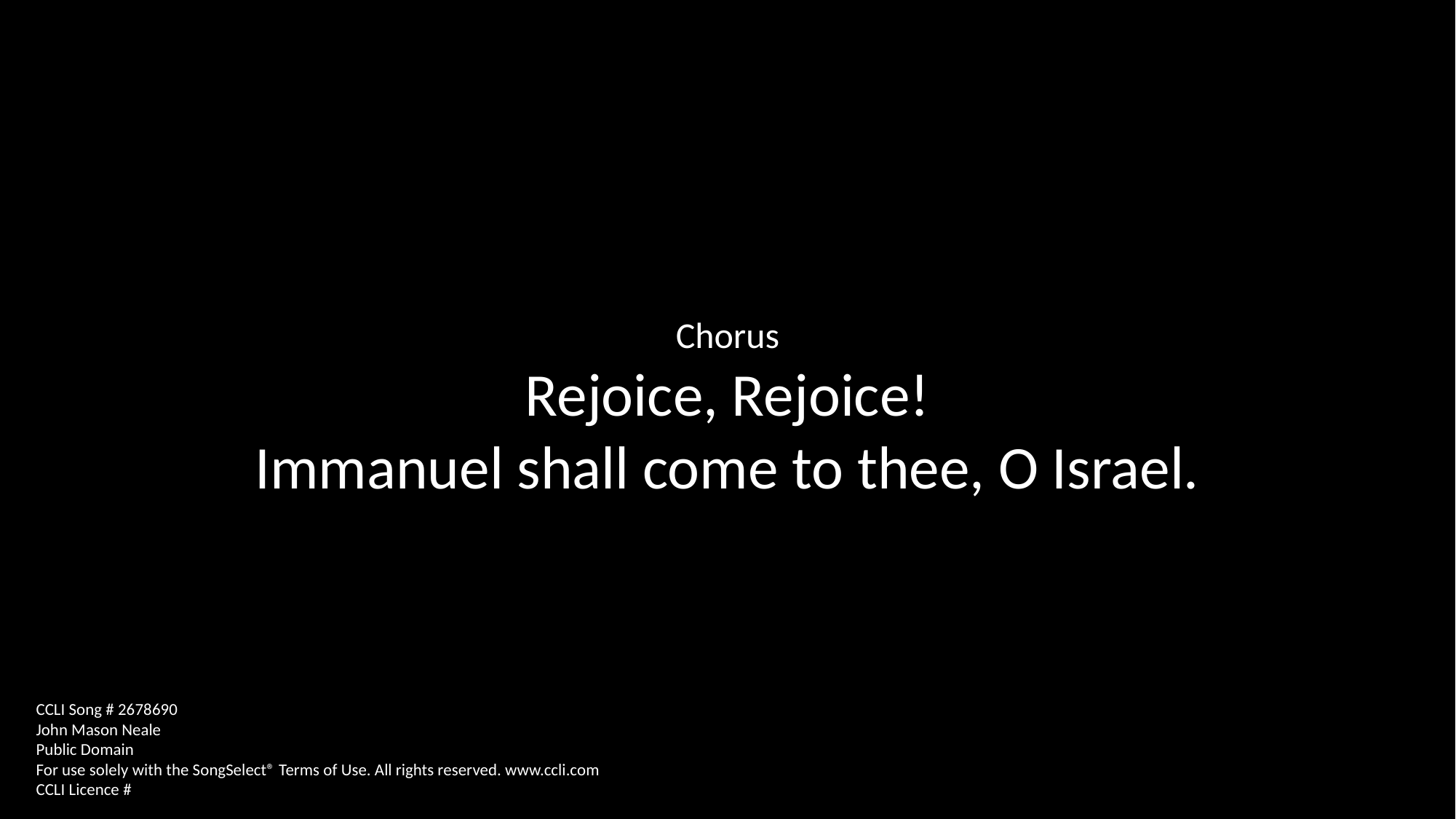

Chorus
Rejoice, Rejoice!
Immanuel shall come to thee, O Israel.
CCLI Song # 2678690
John Mason Neale
Public Domain
For use solely with the SongSelect® Terms of Use. All rights reserved. www.ccli.com
CCLI Licence #